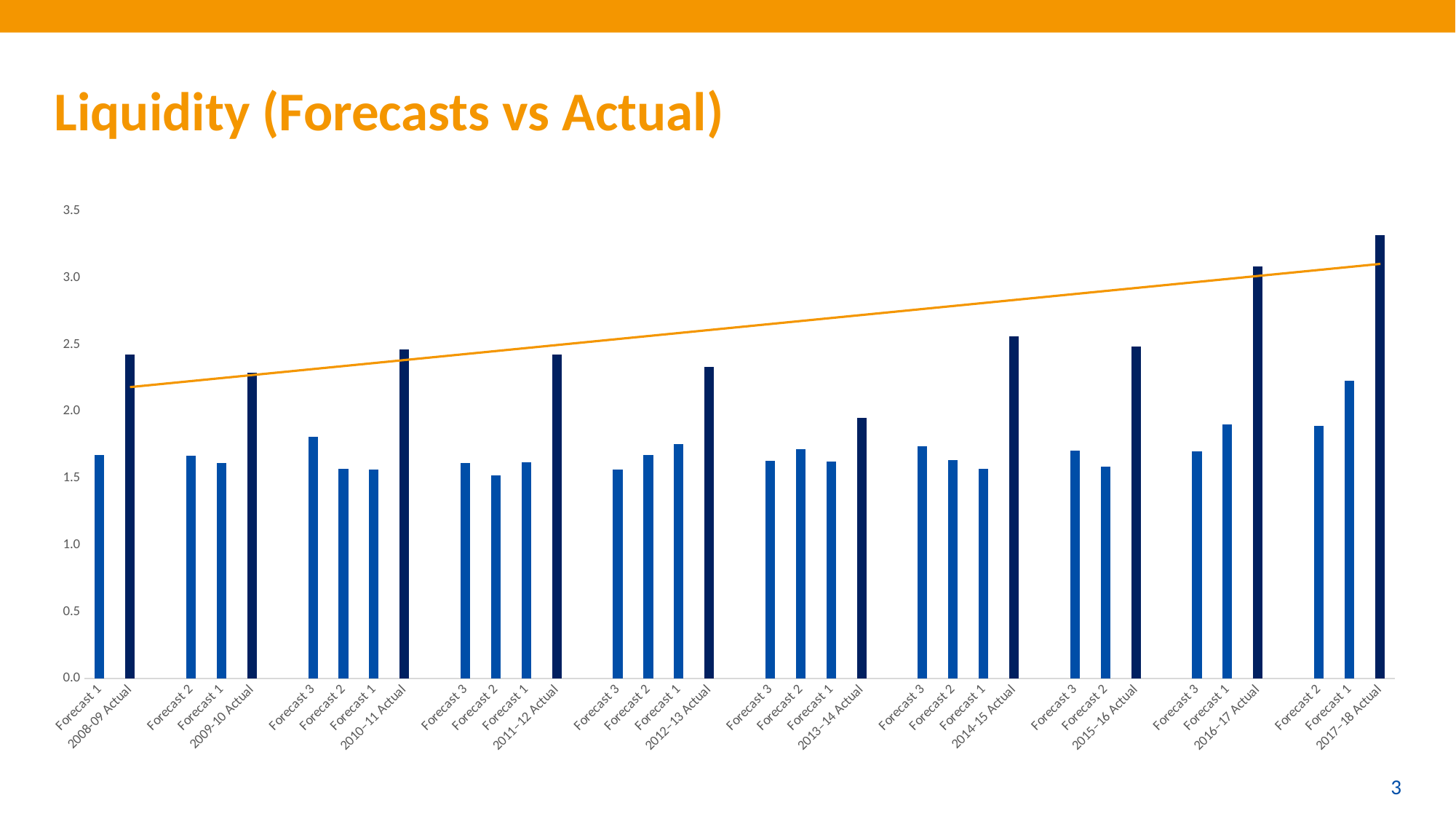

# Liquidity (Forecasts vs Actual)

### Chart

| Category |  |
|---|---|
| Forecast 1 | 1.6766666666666667 |
| 2008-09 Actual | 2.4262162162162166 |
|  | None |
| Forecast 2 | 1.6661111111111107 |
| Forecast 1 | 1.6118918918918914 |
| 2009-10 Actual | 2.290510875943972 |
|  | None |
| Forecast 3 | 1.8080000000000003 |
| Forecast 2 | 1.5729729729729733 |
| Forecast 1 | 1.563402191218608 |
| 2010–11 Actual | 2.464864864864866 |
|  | None |
| Forecast 3 | 1.6135135135135135 |
| Forecast 2 | 1.5237630827849151 |
| Forecast 1 | 1.6189473684210525 |
| 2011–12 Actual | 2.4260526315789477 |
|  | None |
| Forecast 3 | 1.56762453041726 |
| Forecast 2 | 1.6715789473684206 |
| Forecast 1 | 1.7581578947368421 |
| 2012–13 Actual | 2.335526315789474 |
|  | None |
| Forecast 3 | 1.6328947368421052 |
| Forecast 2 | 1.7186842105263158 |
| Forecast 1 | 1.6247368421052635 |
| 2013–14 Actual | 1.9497368421052632 |
|  | None |
| Forecast 3 | 1.7394736842105258 |
| Forecast 2 | 1.6339473684210528 |
| Forecast 1 | 1.5710526315789475 |
| 2014-15 Actual | 2.562679492309139 |
|  | None |
| Forecast 3 | 1.704736842105263 |
| Forecast 2 | 1.5868421052631578 |
| 2015–16 Actual | 2.483684210526316 |
|  | None |
| Forecast 3 | 1.6992105263157897 |
| Forecast 1 | 1.9031578947368424 |
| 2016–17 Actual | 3.0876315789473683 |
|  | None |
| Forecast 2 | 1.8910526315789478 |
| Forecast 1 | 2.2273684210526317 |
| 2017–18 Actual | 3.3176315789473687 |

### Chart

| Category |
|---|
3